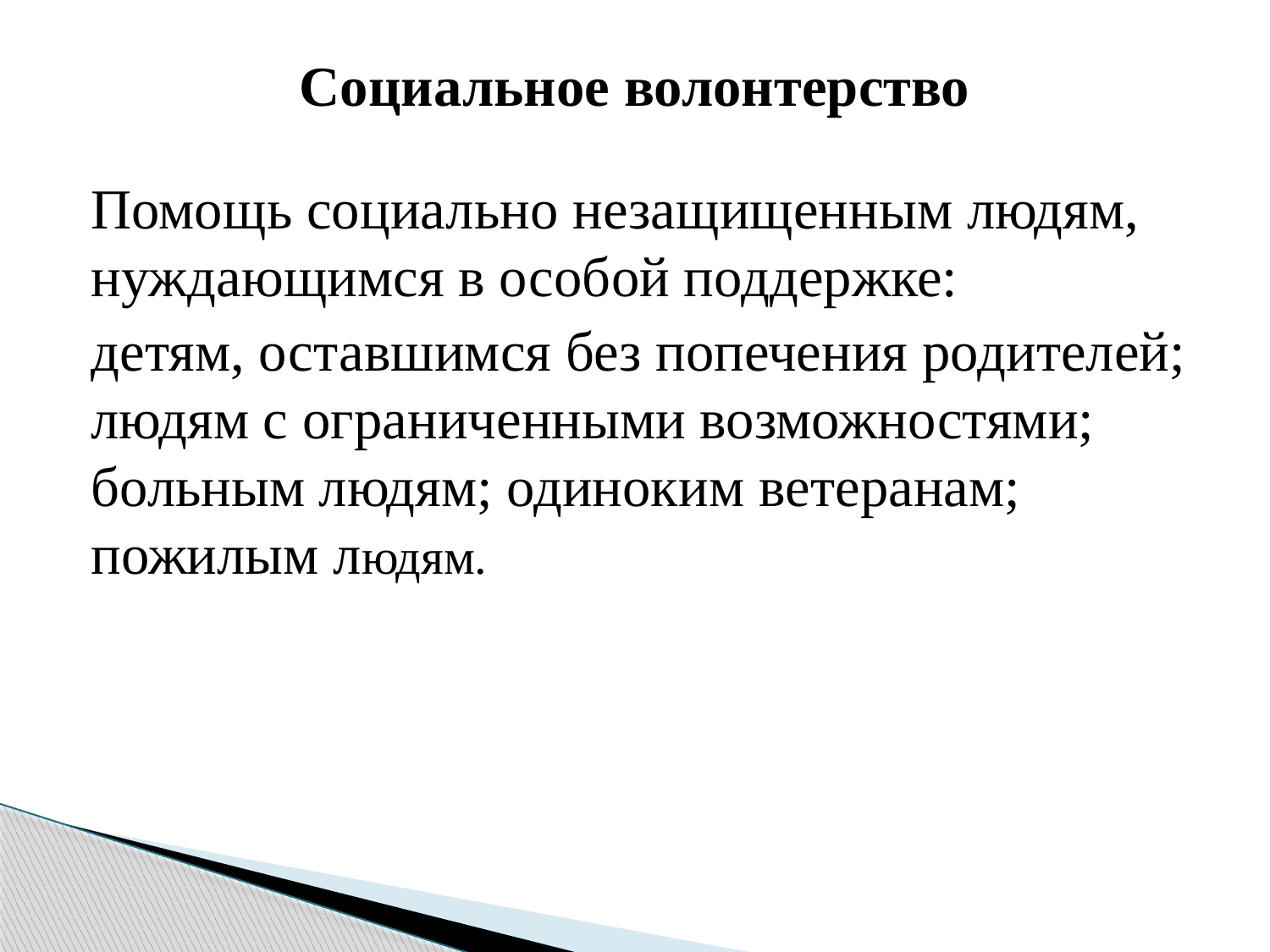

# Социальное волонтерство
Помощь социально незащищенным людям, нуждающимся в особой поддержке:
детям, оставшимся без попечения родителей; людям с ограниченными возможностями; больным людям; одиноким ветеранам; пожилым людям.